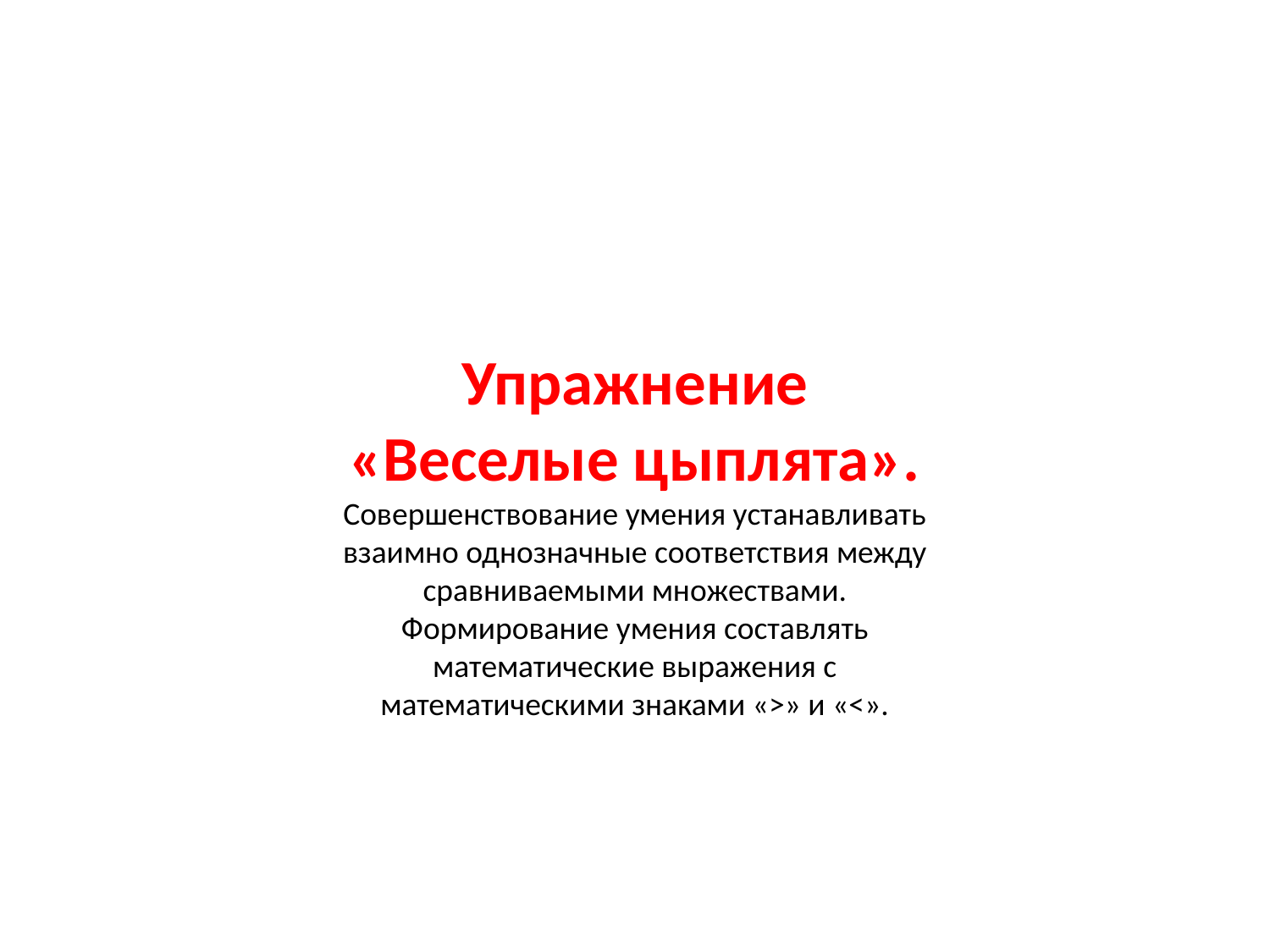

Упражнение «Веселые цыплята». Совершенствование умения устанавливать взаимно однозначные соответствия между сравниваемыми множествами. Формирование умения составлять математические выражения с математическими знаками «>» и «<».